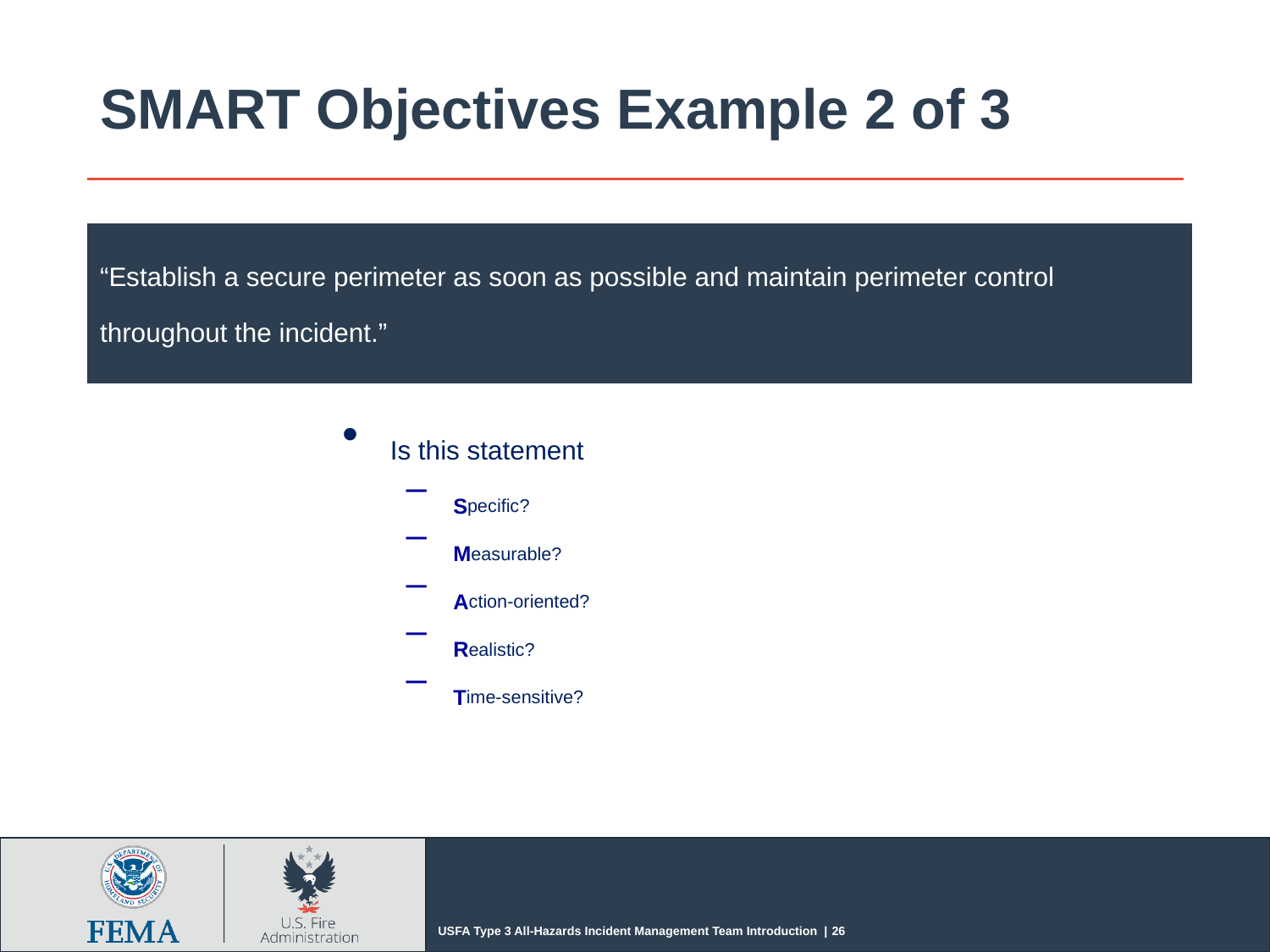

# SMART Objectives Example 2 of 3
“Establish a secure perimeter as soon as possible and maintain perimeter control throughout the incident.”
Is this statement
Specific?
Measurable?
Action-oriented?
Realistic?
Time-sensitive?
USFA Type 3 All-Hazards Incident Management Team Introduction  | 26